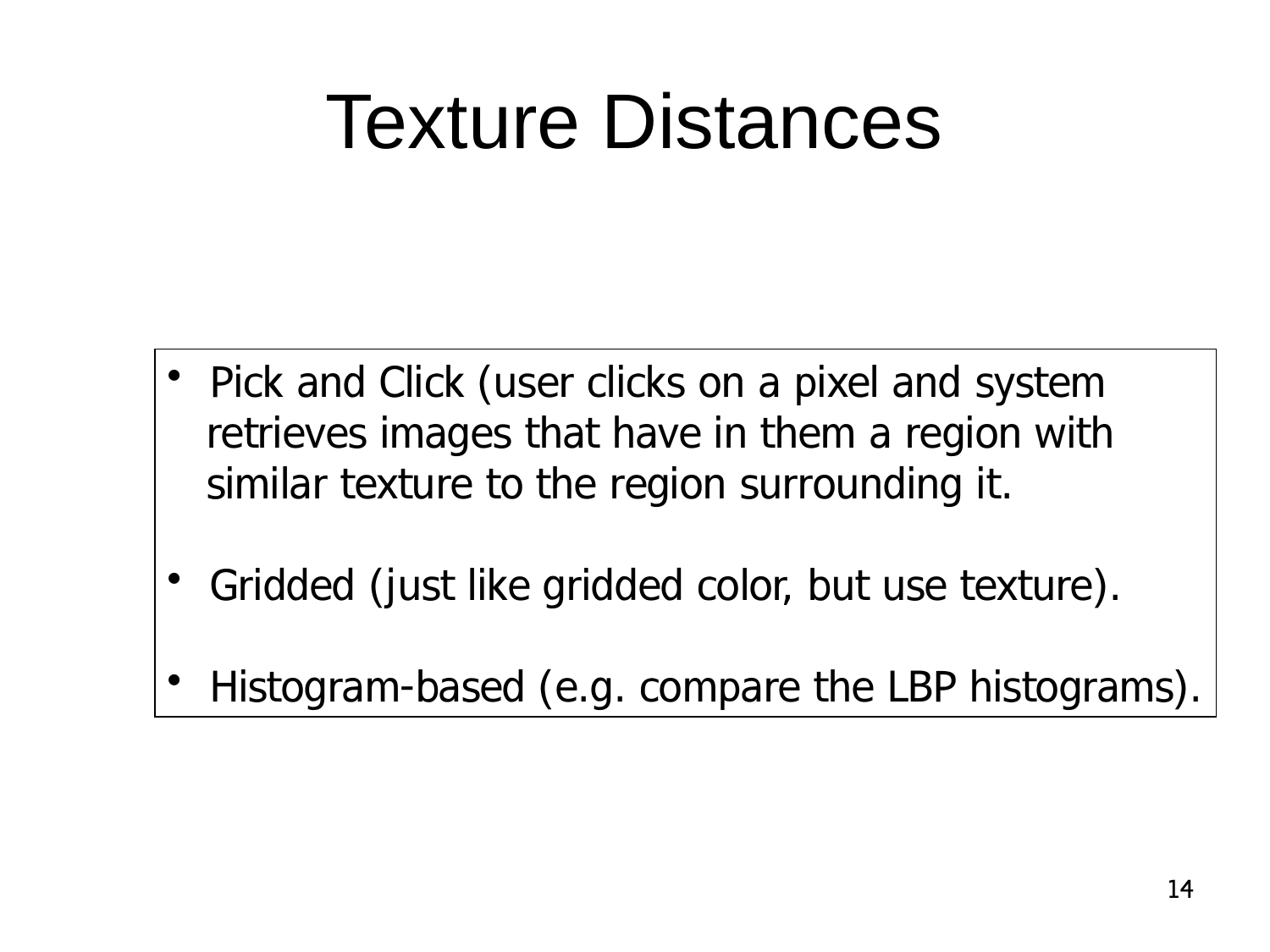

# Texture Distances
 Pick and Click (user clicks on a pixel and system
   retrieves images that have in them a region with
   similar texture to the region surrounding it.

 Gridded (just like gridded color, but use texture).

 Histogram-based (e.g. compare the LBP histograms).
14